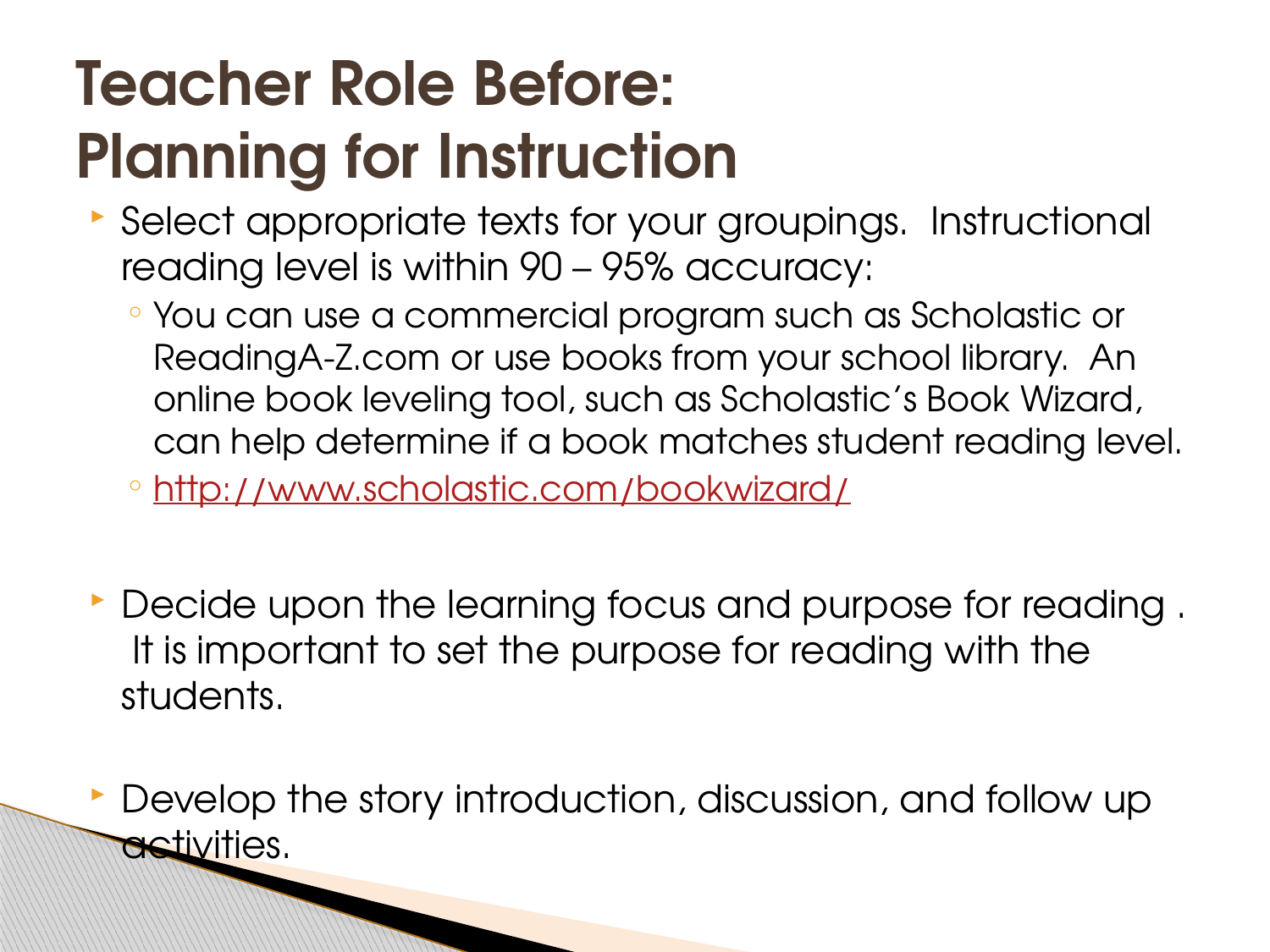

# Teacher Role Before: Planning for Instruction
Select appropriate texts for your groupings.  Instructional reading level is within 90 – 95% accuracy:
You can use a commercial program such as Scholastic or ReadingA-Z.com or use books from your school library.  An online book leveling tool, such as Scholastic’s Book Wizard, can help determine if a book matches student reading level.
http://www.scholastic.com/bookwizard/

Decide upon the learning focus and purpose for reading .  It is important to set the purpose for reading with the students.

Develop the story introduction, discussion, and follow up activities.